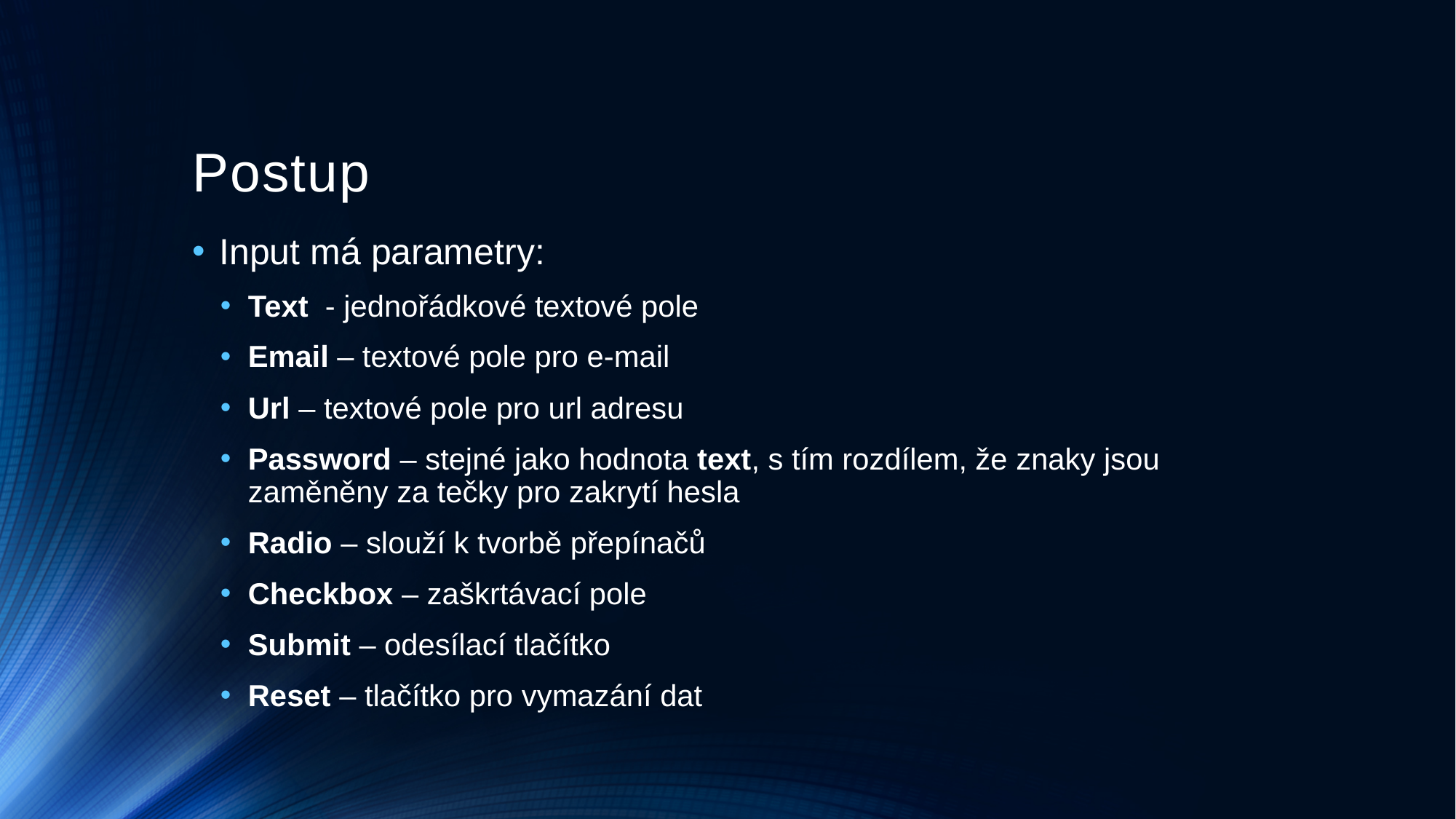

# Postup
Input má parametry:
Text  - jednořádkové textové pole
Email – textové pole pro e-mail
Url – textové pole pro url adresu
Password – stejné jako hodnota text, s tím rozdílem, že znaky jsou zaměněny za tečky pro zakrytí hesla
Radio – slouží k tvorbě přepínačů
Checkbox – zaškrtávací pole
Submit – odesílací tlačítko
Reset – tlačítko pro vymazání dat